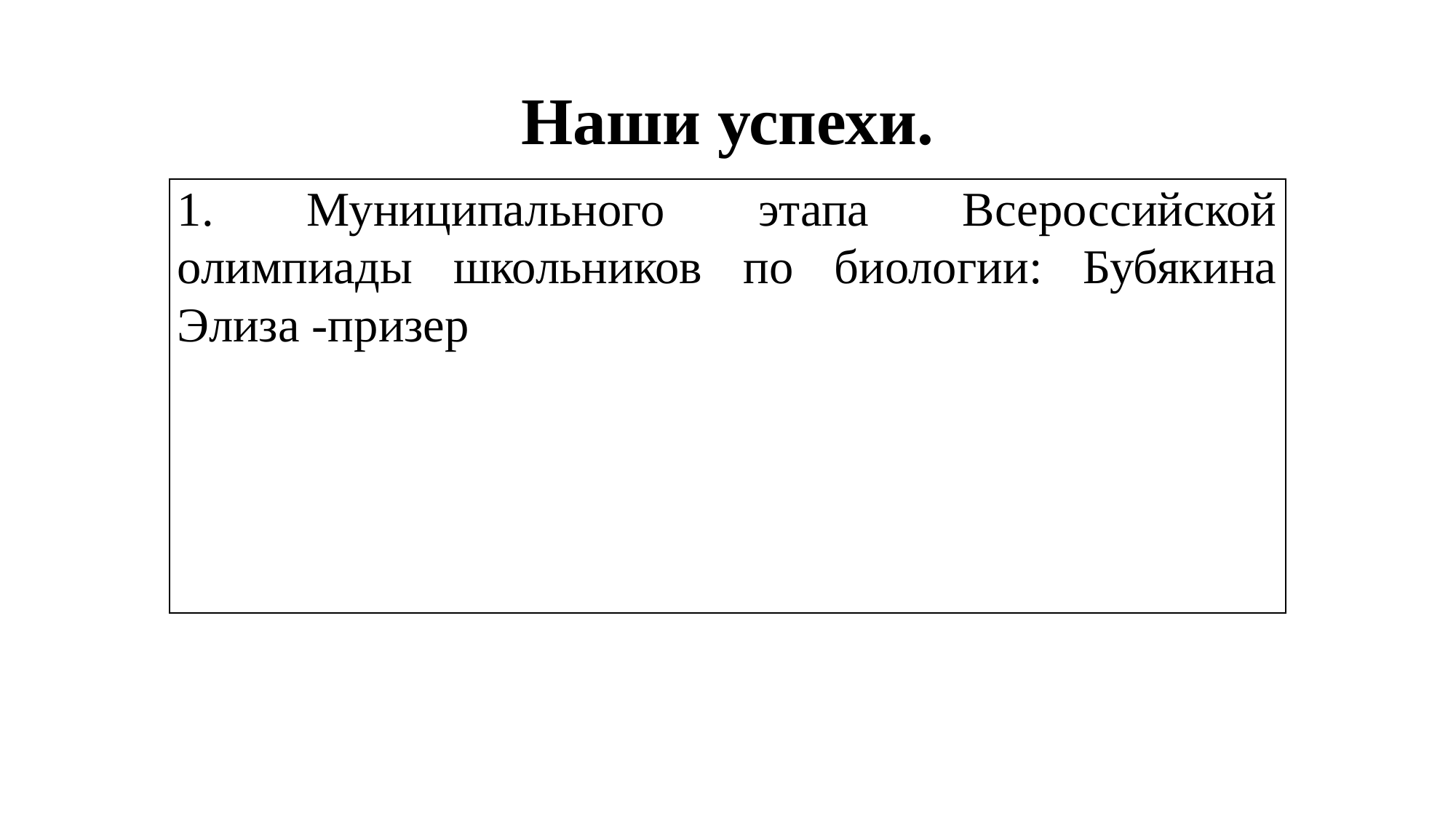

# Наши успехи.
| 1. Муниципального этапа Всероссийской олимпиады школьников по биологии: Бубякина Элиза -призер |
| --- |